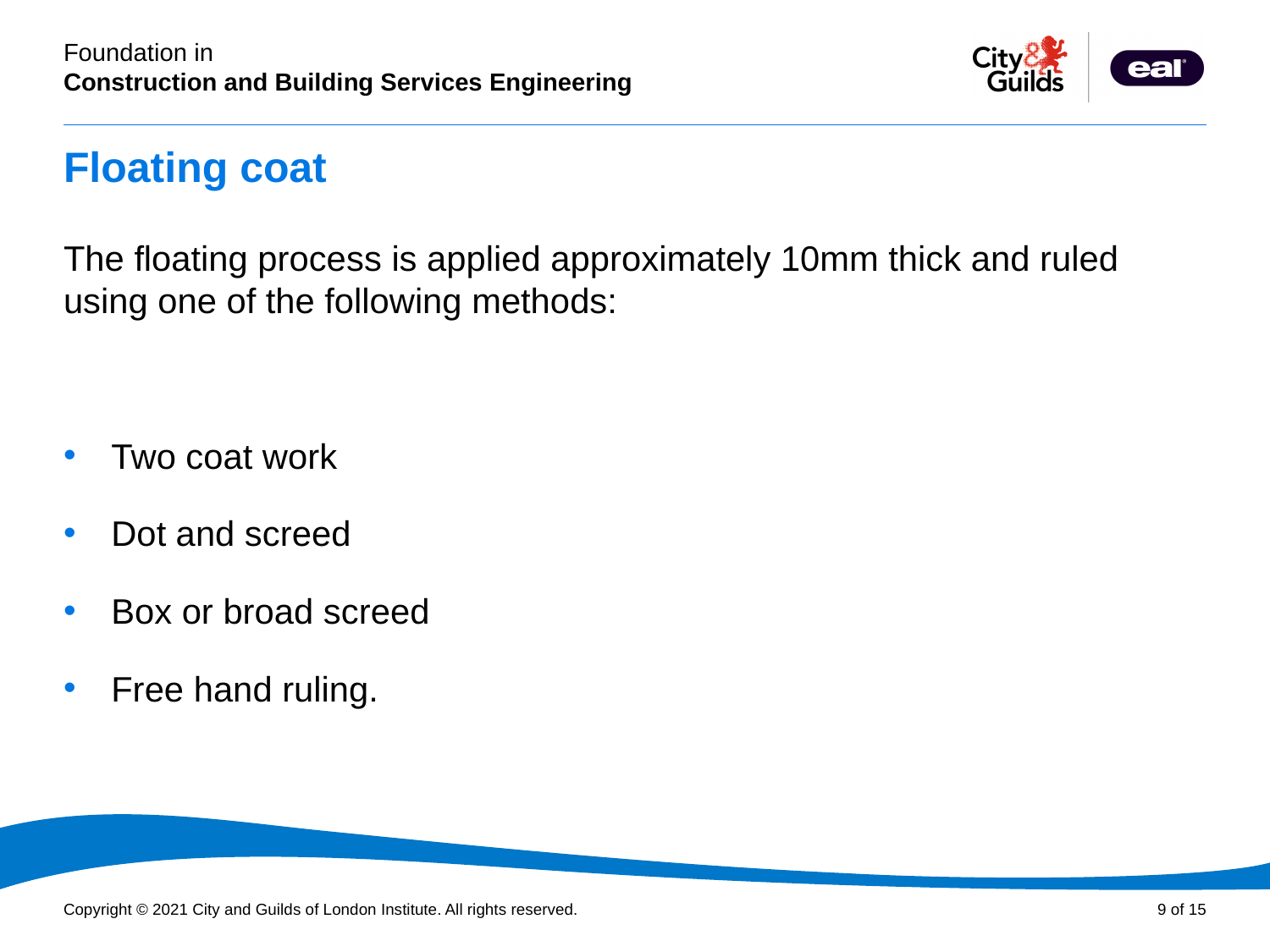

# Floating coat
The floating process is applied approximately 10mm thick and ruled using one of the following methods:

Two coat work
Dot and screed
Box or broad screed
Free hand ruling.